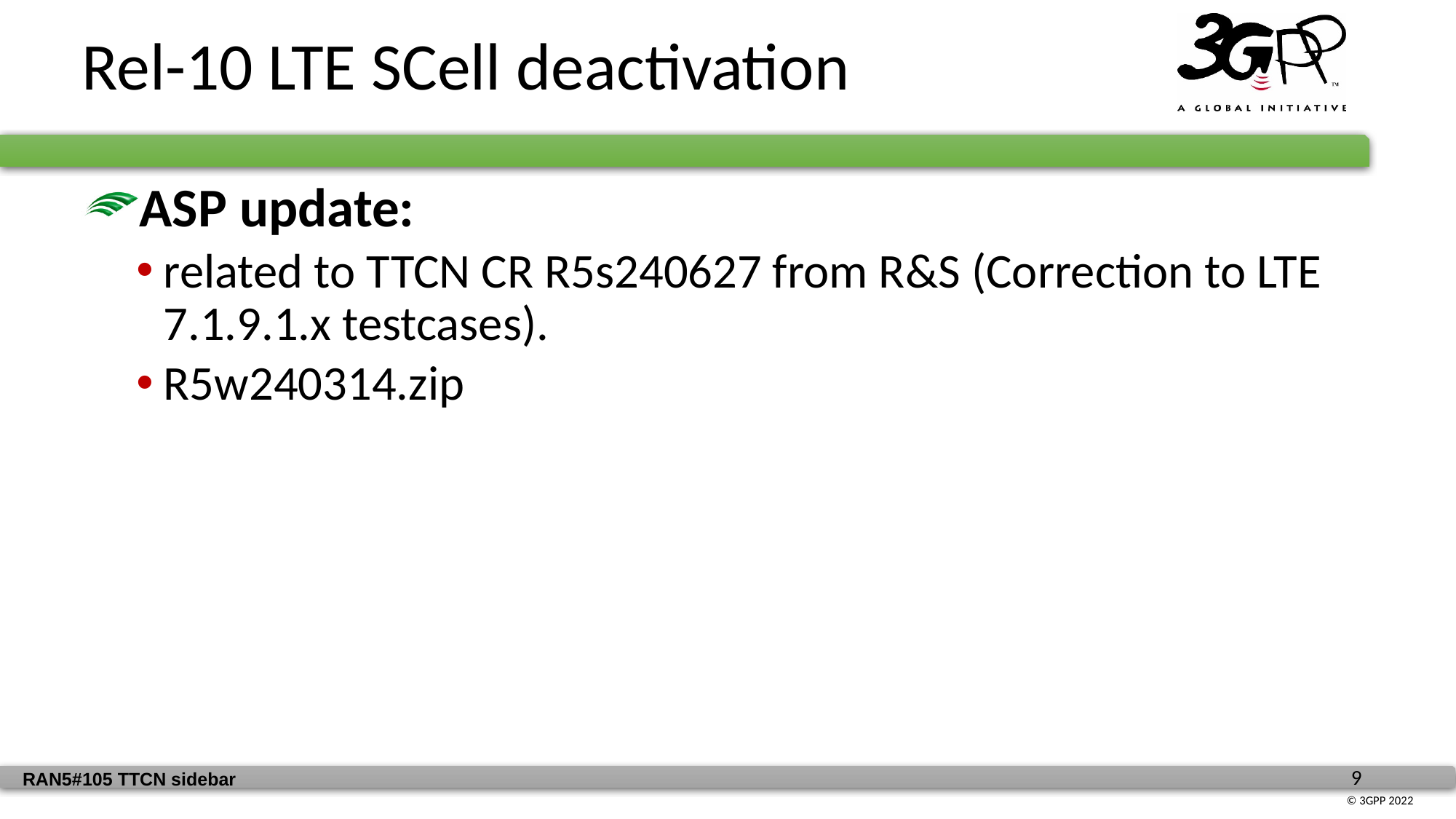

Rel-10 LTE SCell deactivation
ASP update:
related to TTCN CR R5s240627 from R&S (Correction to LTE 7.1.9.1.x testcases).
R5w240314.zip